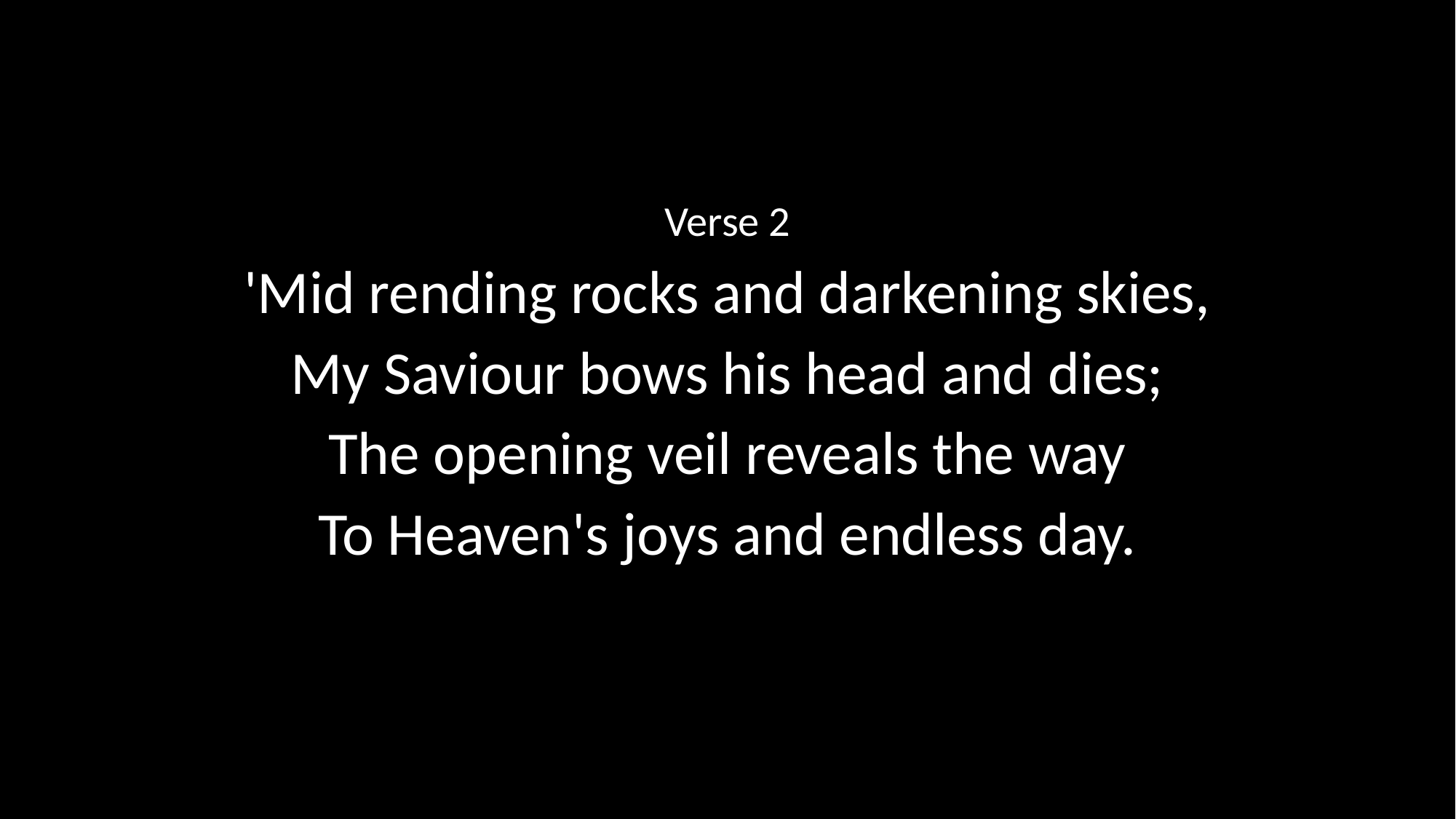

Verse 2
'Mid rending rocks and darkening skies,
My Saviour bows his head and dies;
The opening veil reveals the way
To Heaven's joys and endless day.